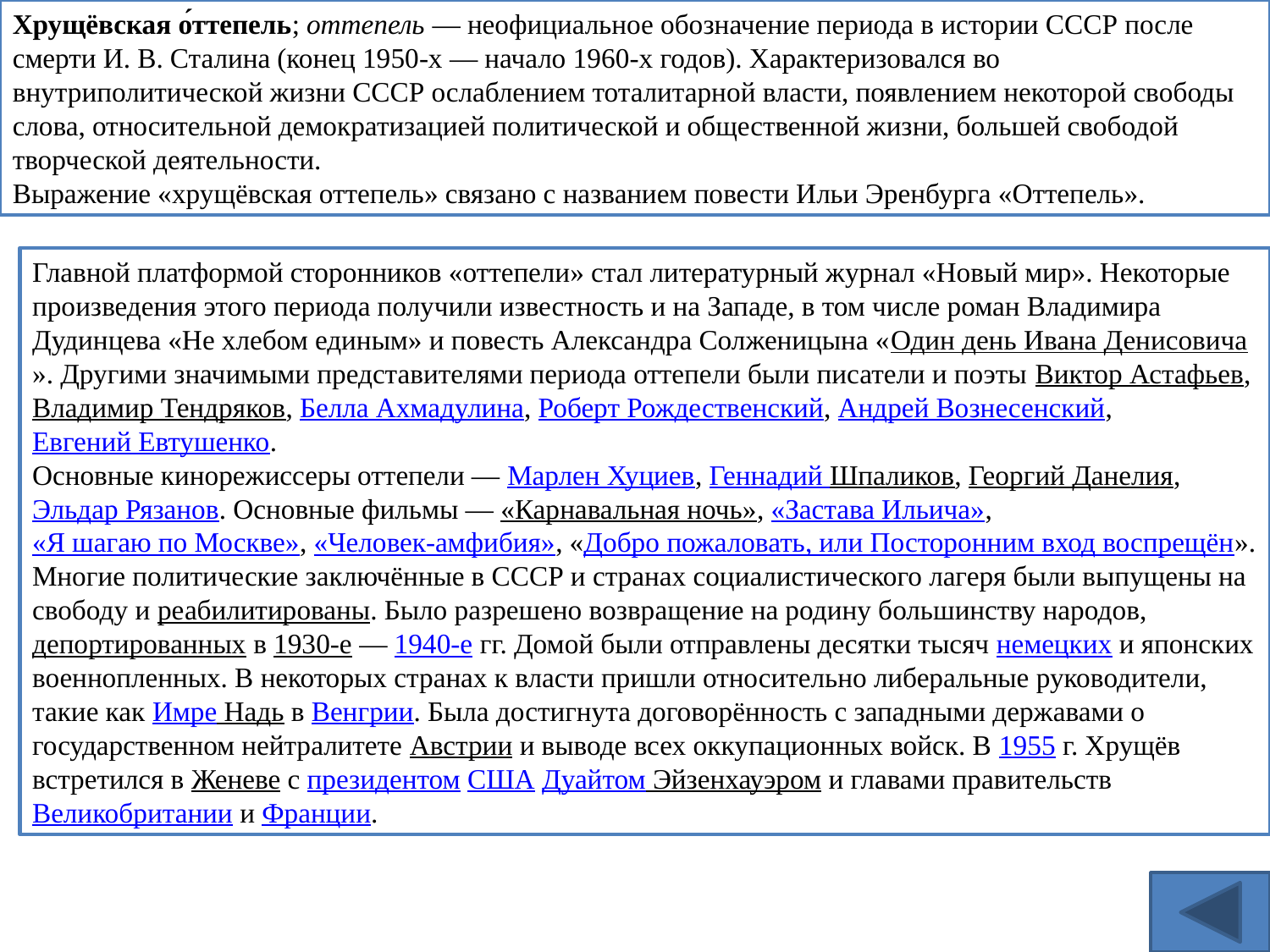

Хрущёвская о́ттепель; оттепель — неофициальное обозначение периода в истории СССР после смерти И. В. Сталина (конец 1950-х — начало 1960-х годов). Характеризовался во внутриполитической жизни СССР ослаблением тоталитарной власти, появлением некоторой свободы слова, относительной демократизацией политической и общественной жизни, большей свободой творческой деятельности.
Выражение «хрущёвская оттепель» связано с названием повести Ильи Эренбурга «Оттепель».
Главной платформой сторонников «оттепели» стал литературный журнал «Новый мир». Некоторые произведения этого периода получили известность и на Западе, в том числе роман Владимира Дудинцева «Не хлебом единым» и повесть Александра Солженицына «Один день Ивана Денисовича». Другими значимыми представителями периода оттепели были писатели и поэты Виктор Астафьев, Владимир Тендряков, Белла Ахмадулина, Роберт Рождественский, Андрей Вознесенский, Евгений Евтушенко.
Основные кинорежиссеры оттепели — Марлен Хуциев, Геннадий Шпаликов, Георгий Данелия, Эльдар Рязанов. Основные фильмы — «Карнавальная ночь», «Застава Ильича», «Я шагаю по Москве», «Человек-амфибия», «Добро пожаловать, или Посторонним вход воспрещён».
Многие политические заключённые в СССР и странах социалистического лагеря были выпущены на свободу и реабилитированы. Было разрешено возвращение на родину большинству народов, депортированных в 1930-е — 1940-е гг. Домой были отправлены десятки тысяч немецких и японских военнопленных. В некоторых странах к власти пришли относительно либеральные руководители, такие как Имре Надь в Венгрии. Была достигнута договорённость с западными державами о государственном нейтралитете Австрии и выводе всех оккупационных войск. В 1955 г. Хрущёв встретился в Женеве с президентом США Дуайтом Эйзенхауэром и главами правительств Великобритании и Франции.